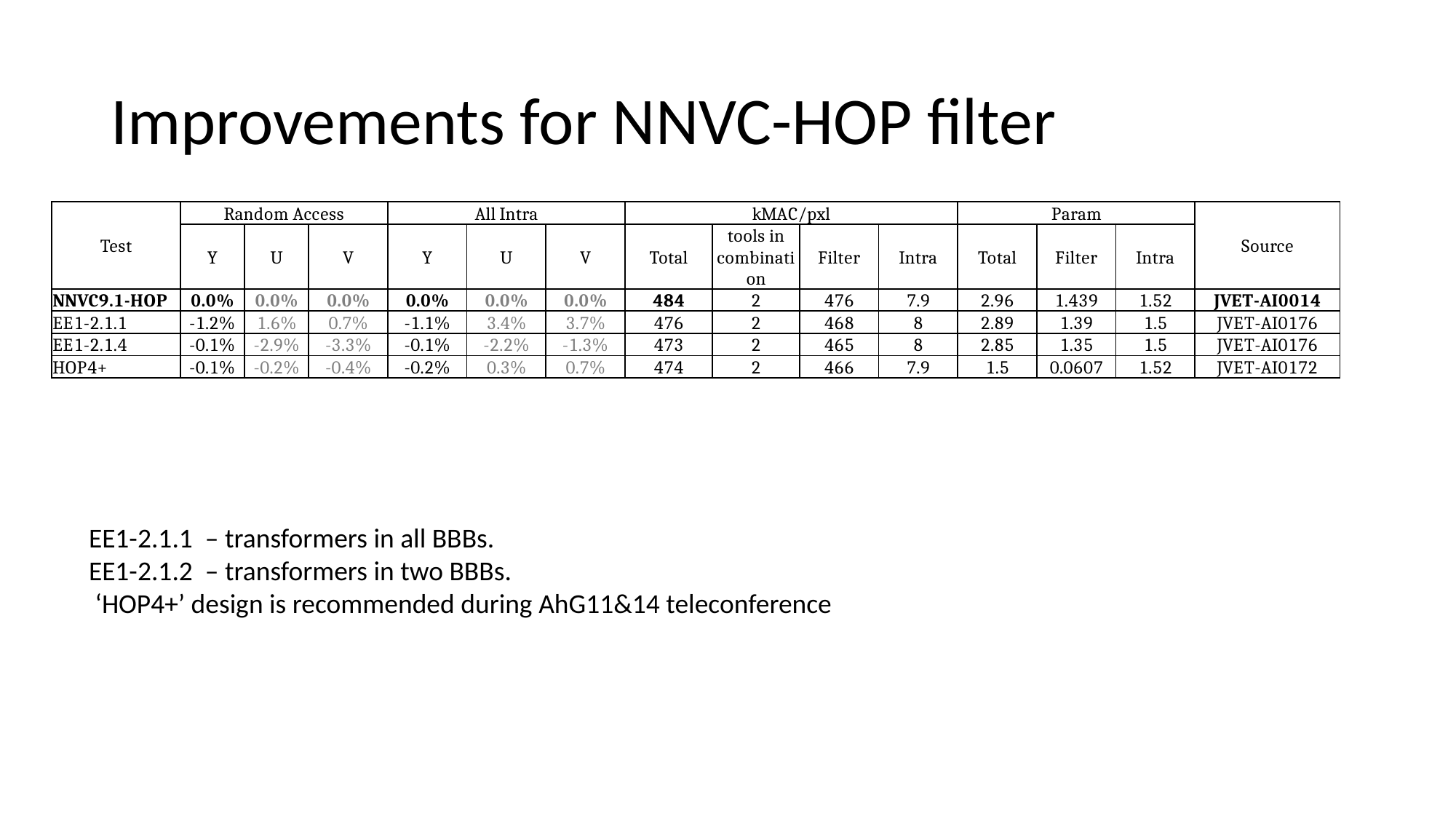

# Improvements for NNVC-HOP filter
| Test | Random Access |  |  | All Intra |  |  | kMAC/pxl |  |  |  | Param |  |  | Source |
| --- | --- | --- | --- | --- | --- | --- | --- | --- | --- | --- | --- | --- | --- | --- |
|  | Y | U | V | Y | U | V | Total | tools in combination | Filter | Intra | Total | Filter | Intra |  |
| NNVC9.1-HOP | 0.0% | 0.0% | 0.0% | 0.0% | 0.0% | 0.0% | 484 | 2 | 476 | 7.9 | 2.96 | 1.439 | 1.52 | JVET-AI0014 |
| EE1-2.1.1 | -1.2% | 1.6% | 0.7% | -1.1% | 3.4% | 3.7% | 476 | 2 | 468 | 8 | 2.89 | 1.39 | 1.5 | JVET-AI0176 |
| EE1-2.1.4 | -0.1% | -2.9% | -3.3% | -0.1% | -2.2% | -1.3% | 473 | 2 | 465 | 8 | 2.85 | 1.35 | 1.5 | JVET-AI0176 |
| HOP4+ | -0.1% | -0.2% | -0.4% | -0.2% | 0.3% | 0.7% | 474 | 2 | 466 | 7.9 | 1.5 | 0.0607 | 1.52 | JVET-AI0172 |
EE1-2.1.1  – transformers in all BBBs.
EE1-2.1.2  – transformers in two BBBs.
 ‘HOP4+’ design is recommended during AhG11&14 teleconference